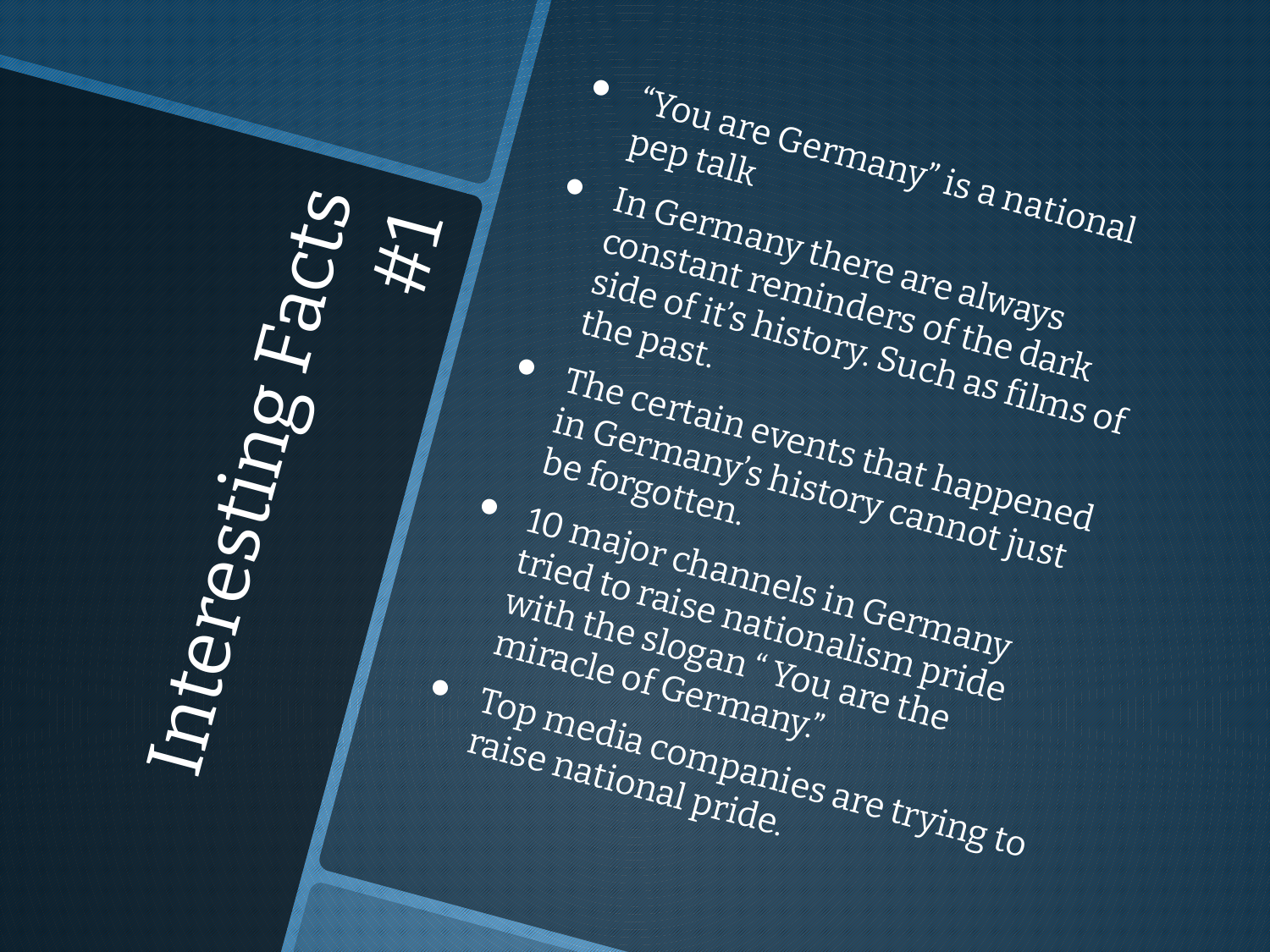

“You are Germany” is a national pep talk
In Germany there are always constant reminders of the dark side of it’s history. Such as films of the past.
The certain events that happened in Germany’s history cannot just be forgotten.
10 major channels in Germany tried to raise nationalism pride with the slogan “ You are the miracle of Germany.”
Top media companies are trying to raise national pride.
# Interesting Facts #1